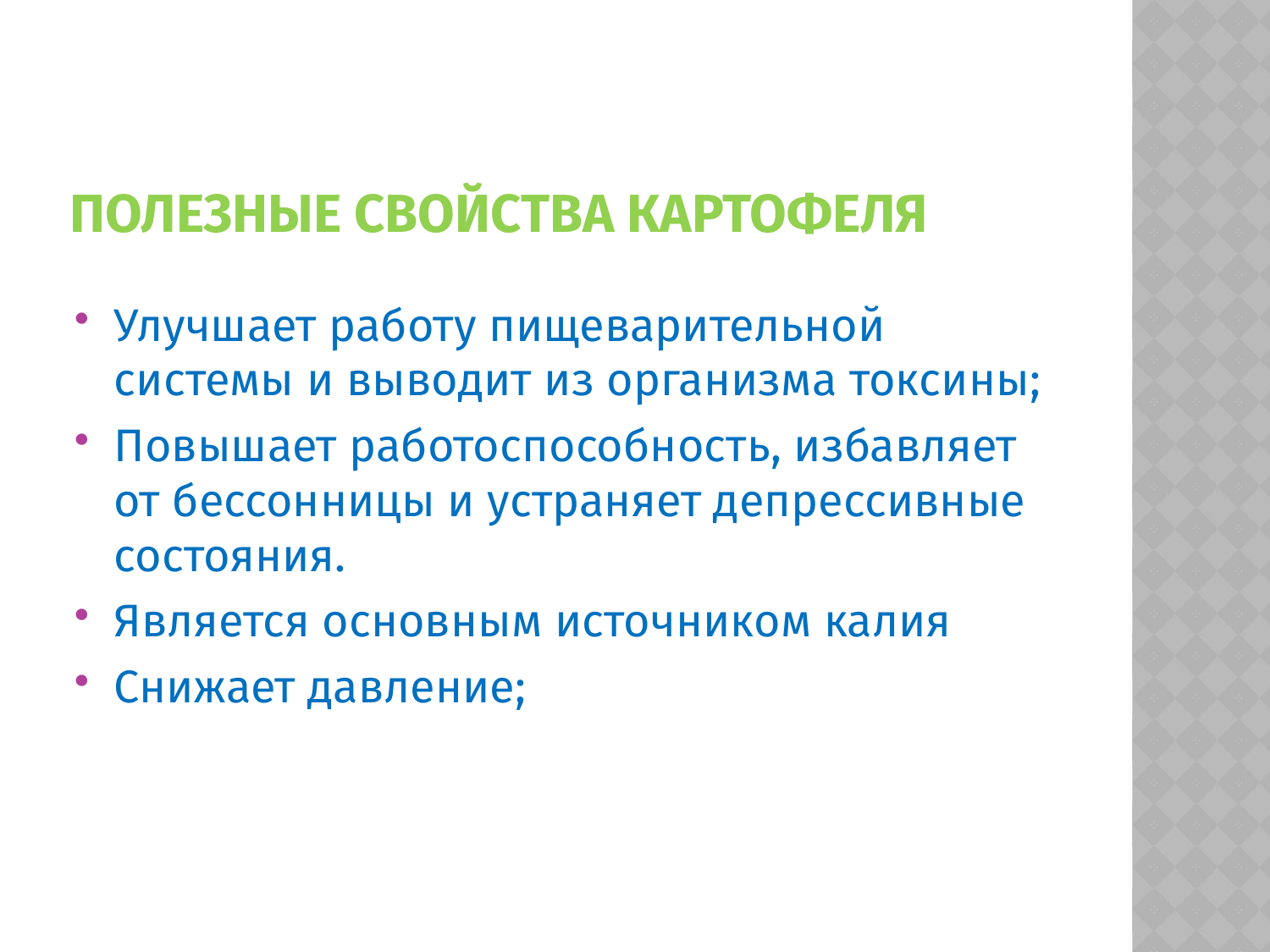

# Полезные свойства картофеля

Улучшает работу пищеварительной системы и выводит из организма токсины;
Повышает работоспособность, избавляет от бессонницы и устраняет депрессивные состояния.
Является основным источником калия
Снижает давление;